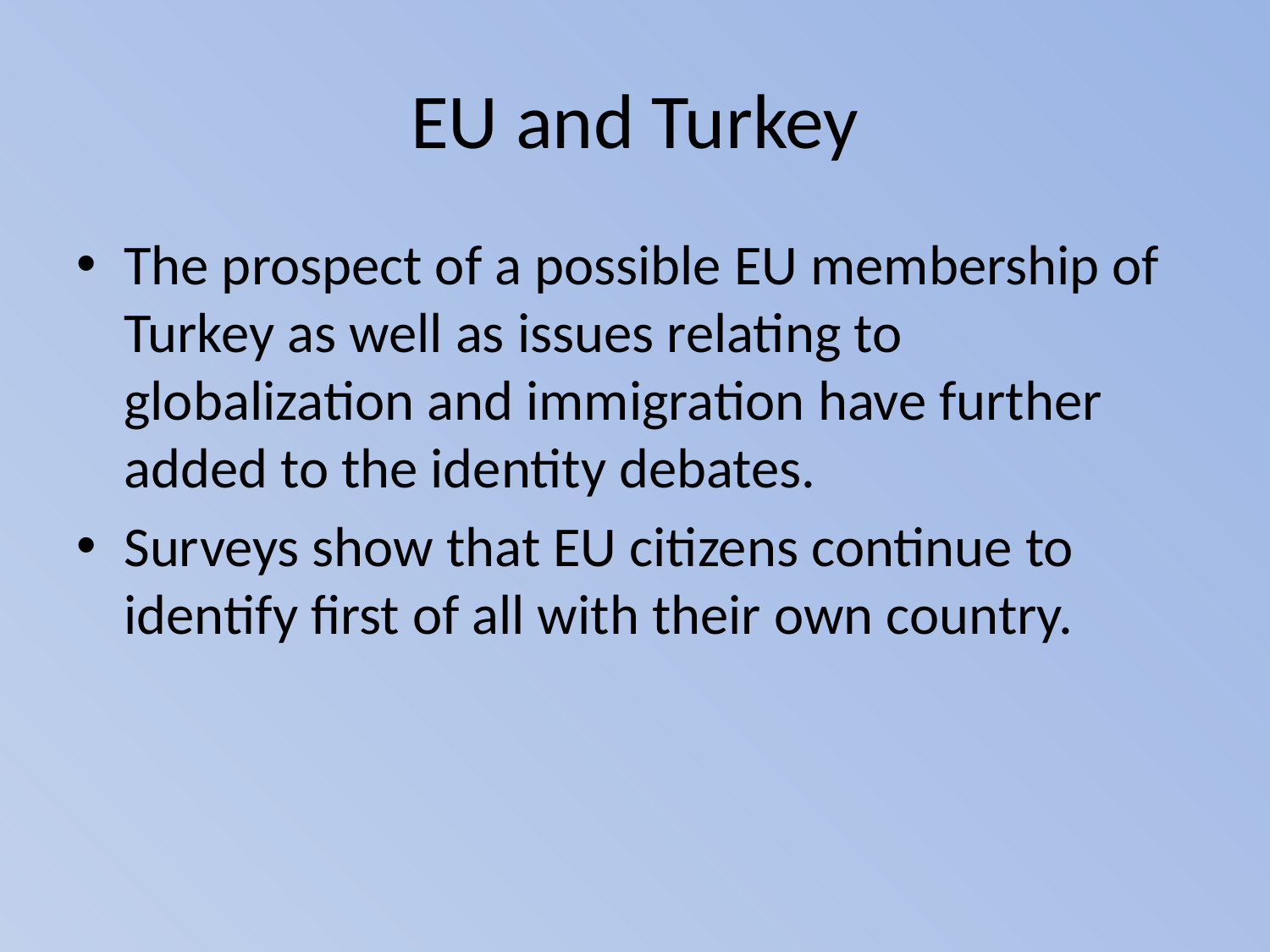

# EU and Turkey
The prospect of a possible EU membership of Turkey as well as issues relating to globalization and immigration have further added to the identity debates.
Surveys show that EU citizens continue to identify first of all with their own country.